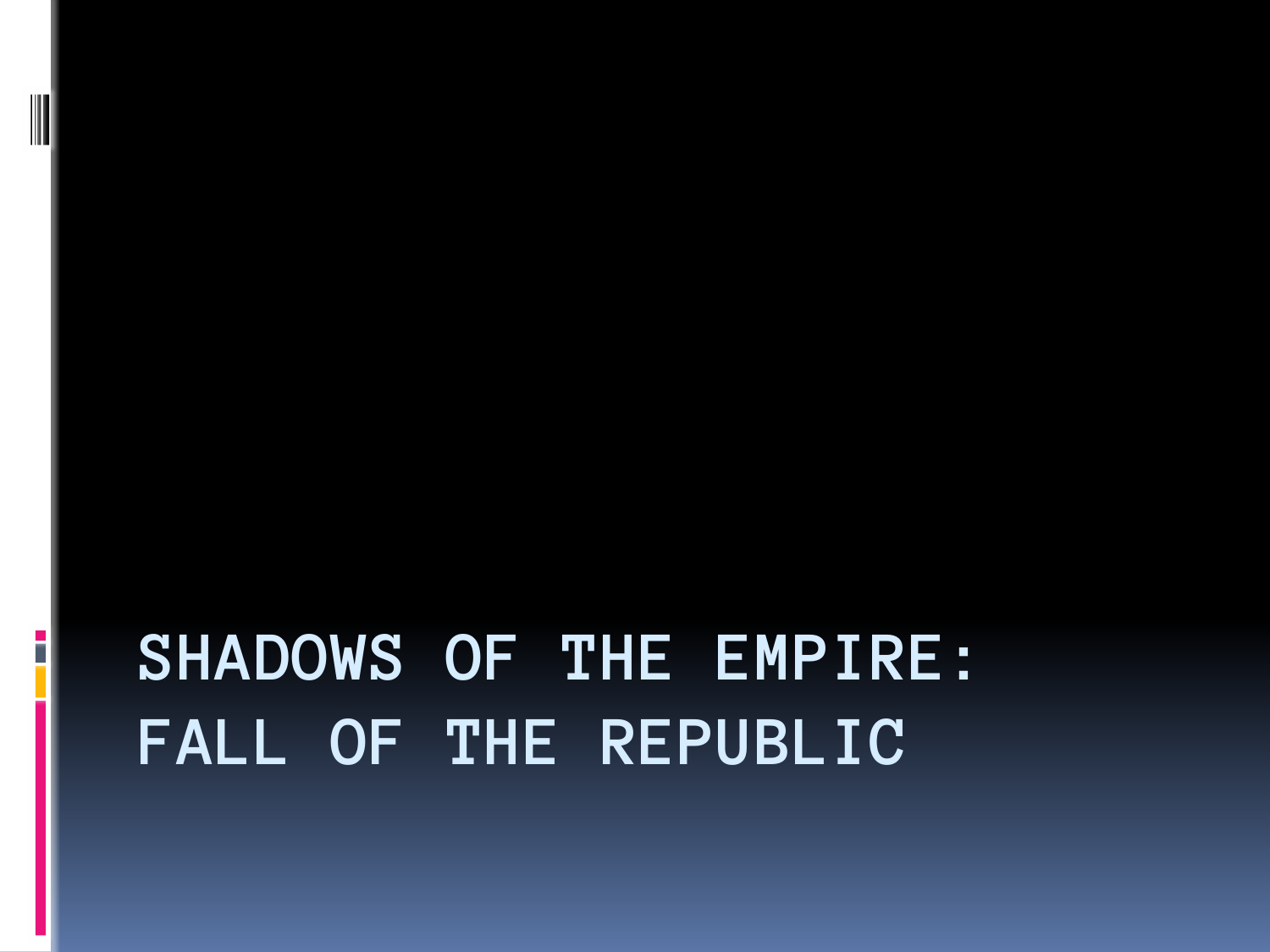

# Shadows of the Empire: Fall of the Republic